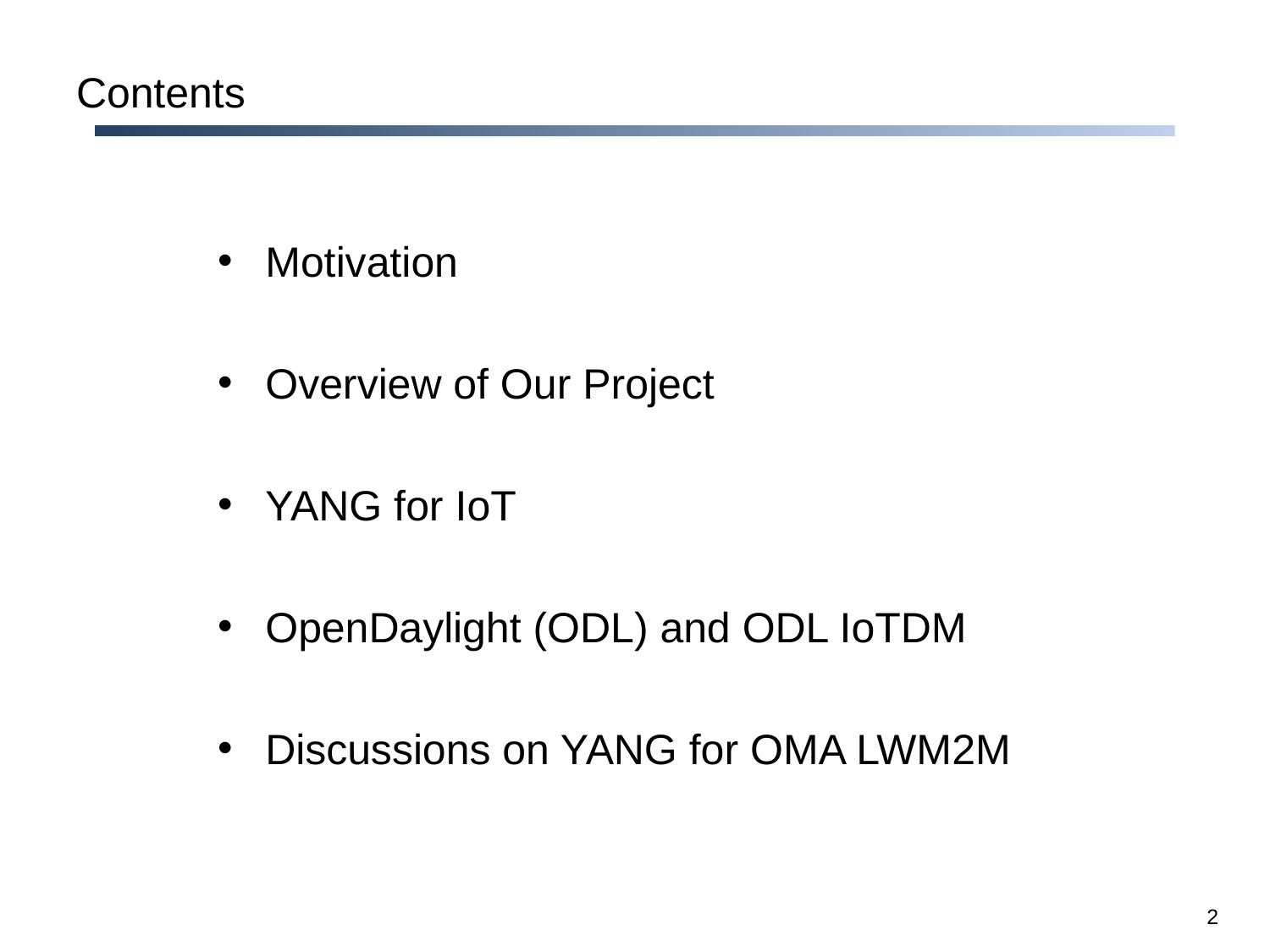

# Contents

Motivation

Overview of Our Project

YANG for IoT

OpenDaylight (ODL) and ODL IoTDM

Discussions on YANG for OMA LWM2M
2